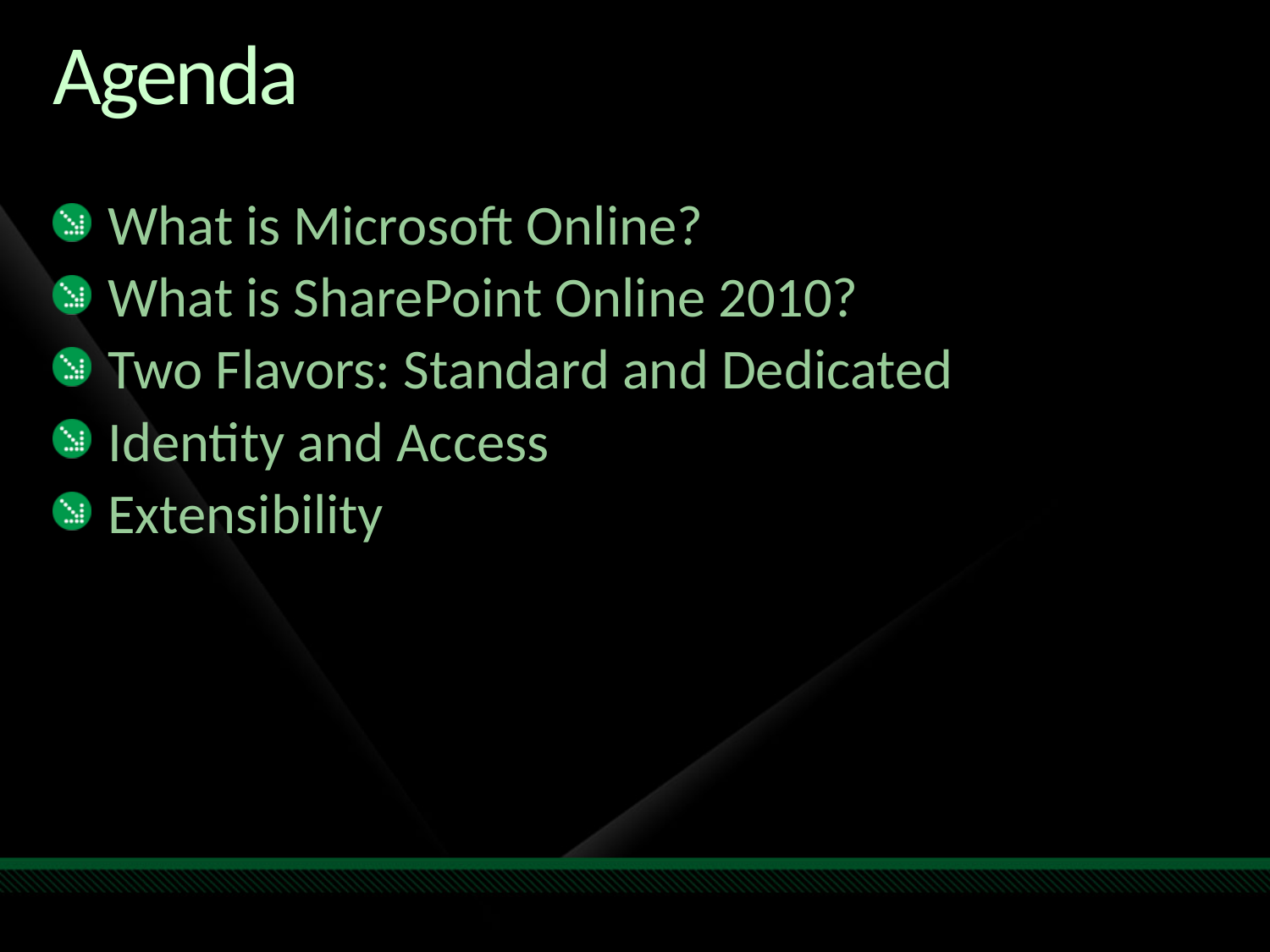

# Agenda
What is Microsoft Online?
What is SharePoint Online 2010?
Two Flavors: Standard and Dedicated
Identity and Access
Extensibility